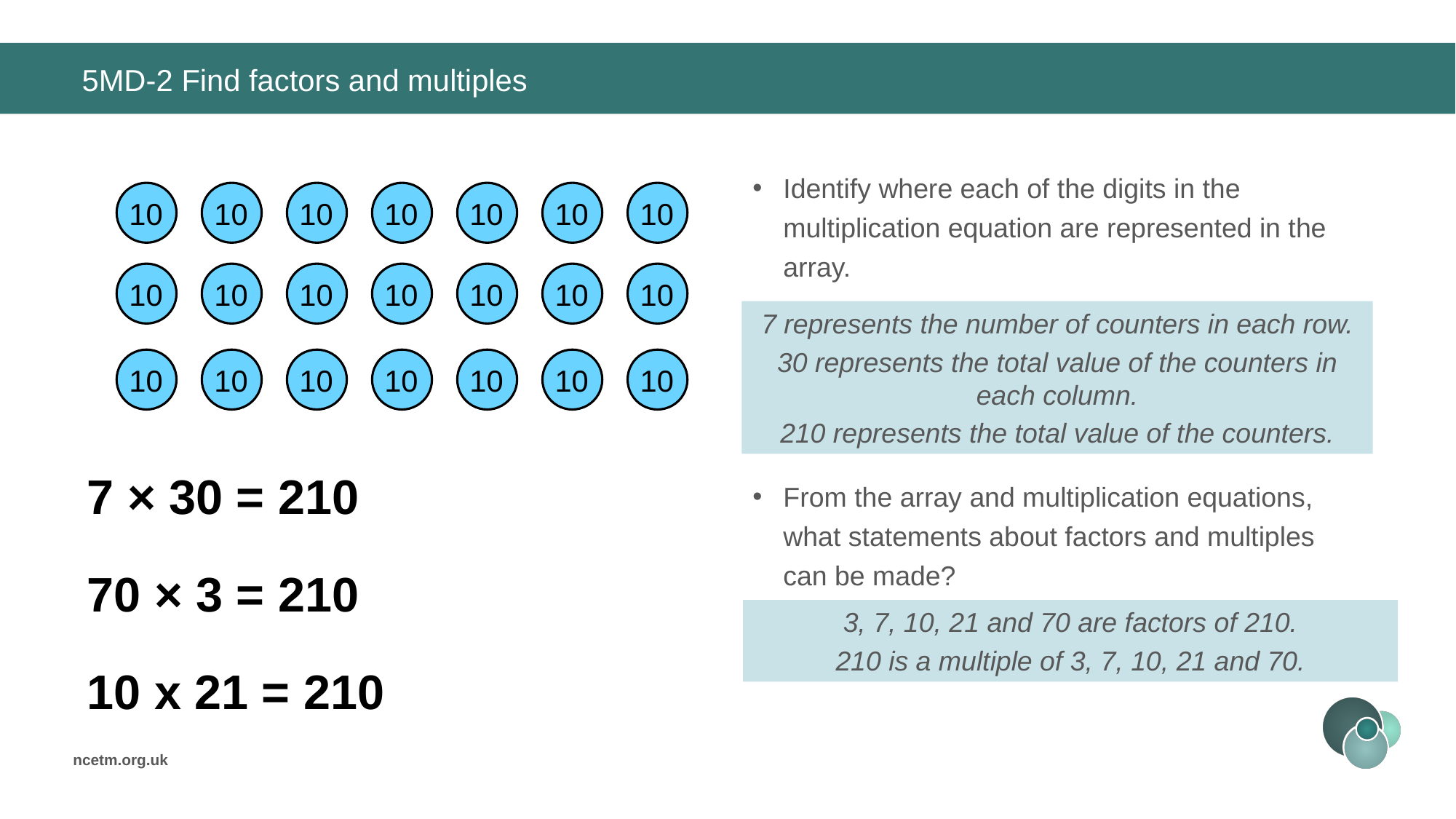

# 5MD-2 Find factors and multiples
Identify where each of the digits in the multiplication equation are represented in the array.

From the array and multiplication equations, what statements about factors and multiples can be made?

10

10

10

10

10

10

10

10

10

10

10

10

10

10
7 represents the number of counters in each row.
30 represents the total value of the counters in each column.
210 represents the total value of the counters.

10

10

10

10

10

10

10
7 × 30 = 210
70 × 3 = 210
3, 7, 10, 21 and 70 are factors of 210.
210 is a multiple of 3, 7, 10, 21 and 70.
10 x 21 = 210